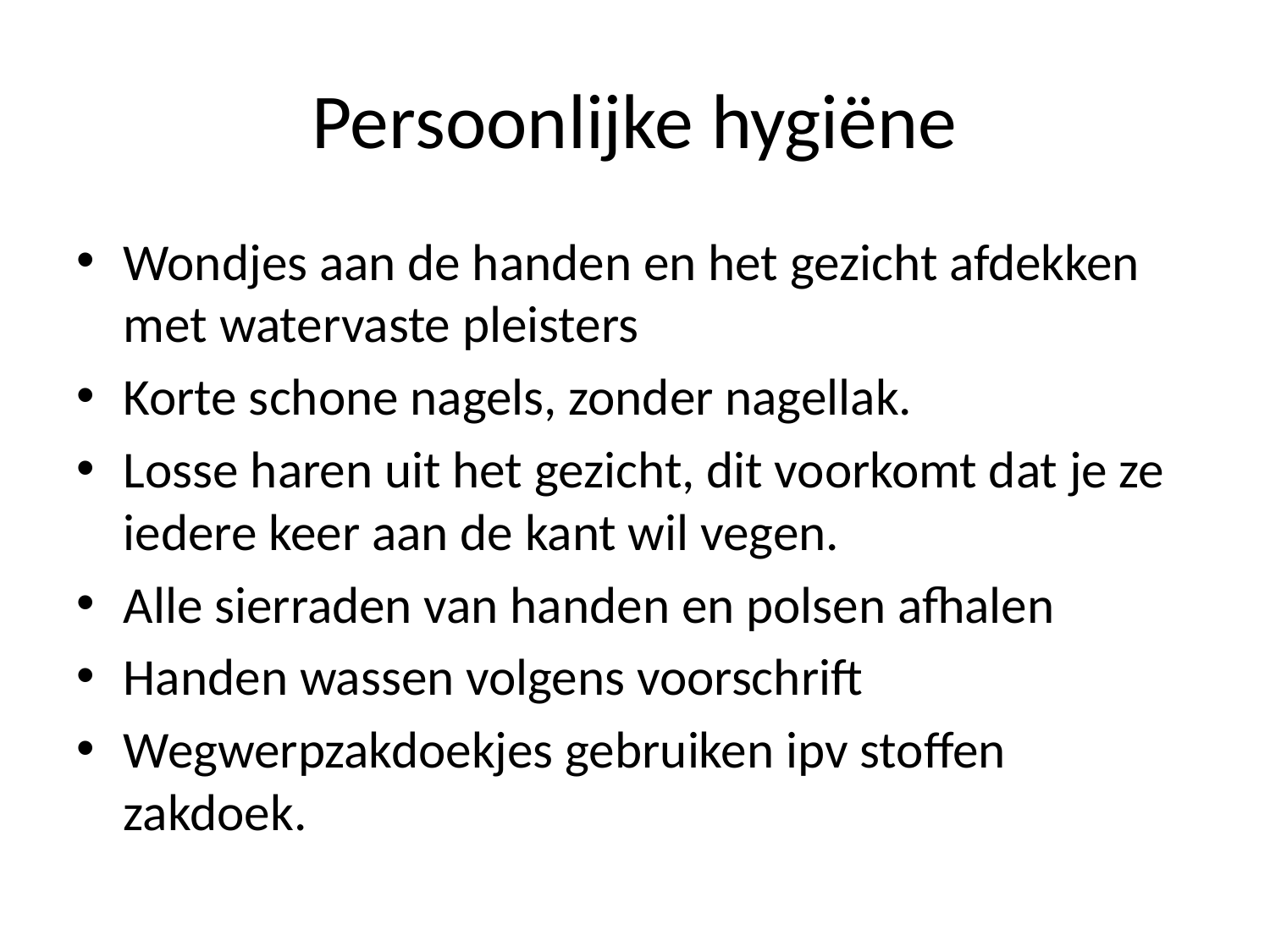

# Persoonlijke hygiëne
Wondjes aan de handen en het gezicht afdekken met watervaste pleisters
Korte schone nagels, zonder nagellak.
Losse haren uit het gezicht, dit voorkomt dat je ze iedere keer aan de kant wil vegen.
Alle sierraden van handen en polsen afhalen
Handen wassen volgens voorschrift
Wegwerpzakdoekjes gebruiken ipv stoffen zakdoek.